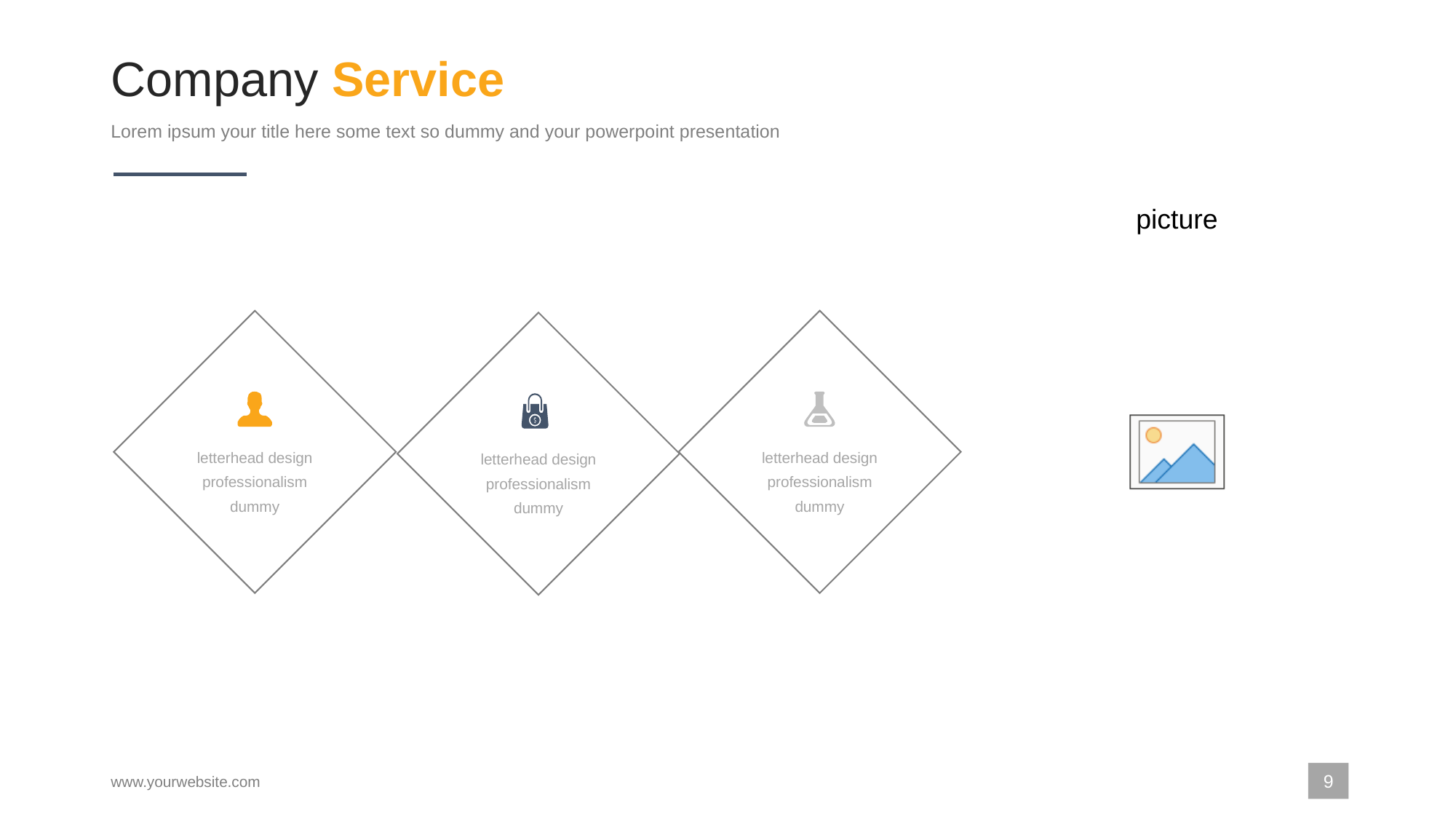

# Company Service
Lorem ipsum your title here some text so dummy and your powerpoint presentation

letterhead design professionalism dummy
letterhead design professionalism dummy
letterhead design professionalism dummy
9
www.yourwebsite.com